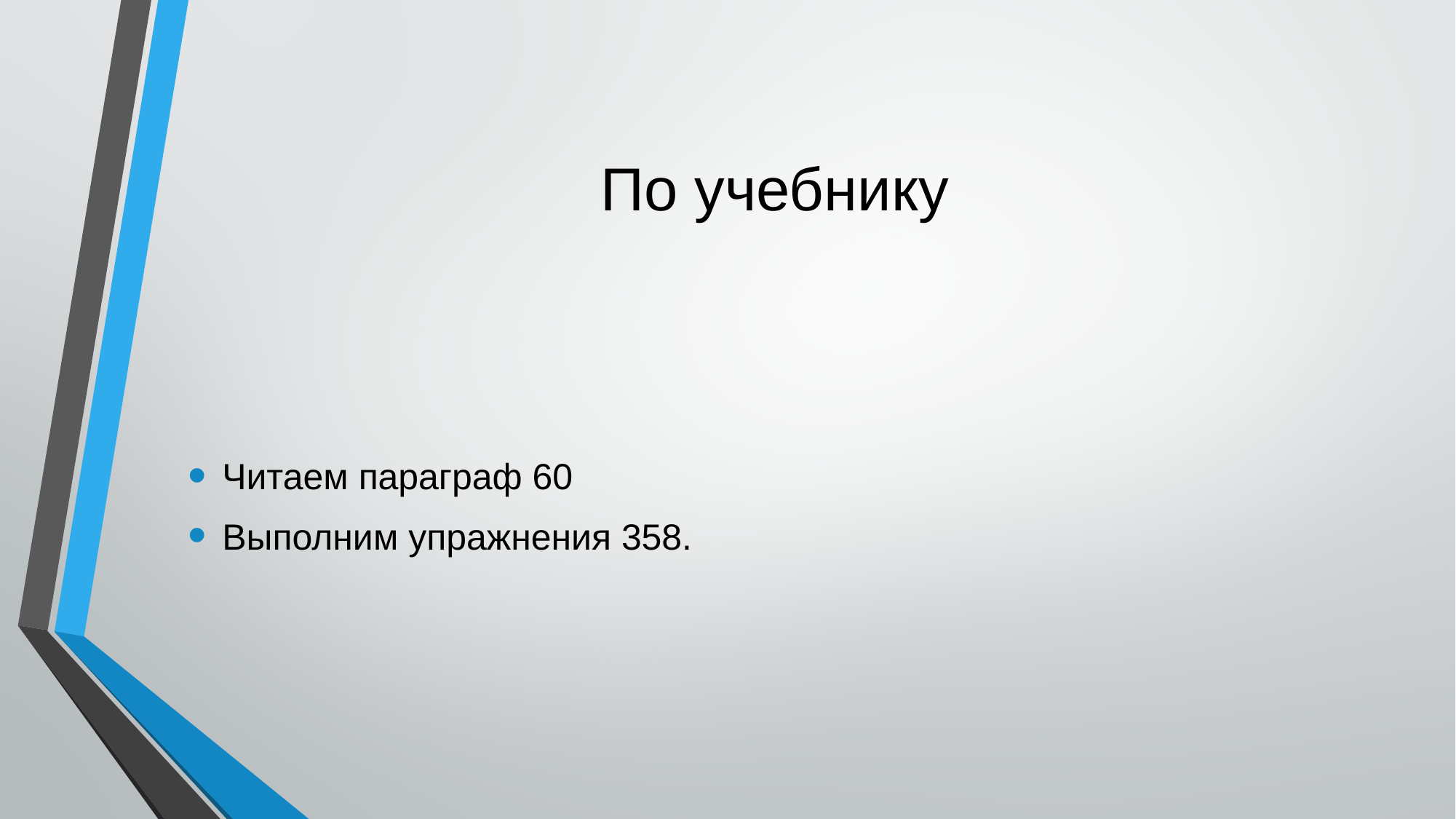

# По учебнику
Читаем параграф 60
Выполним упражнения 358.